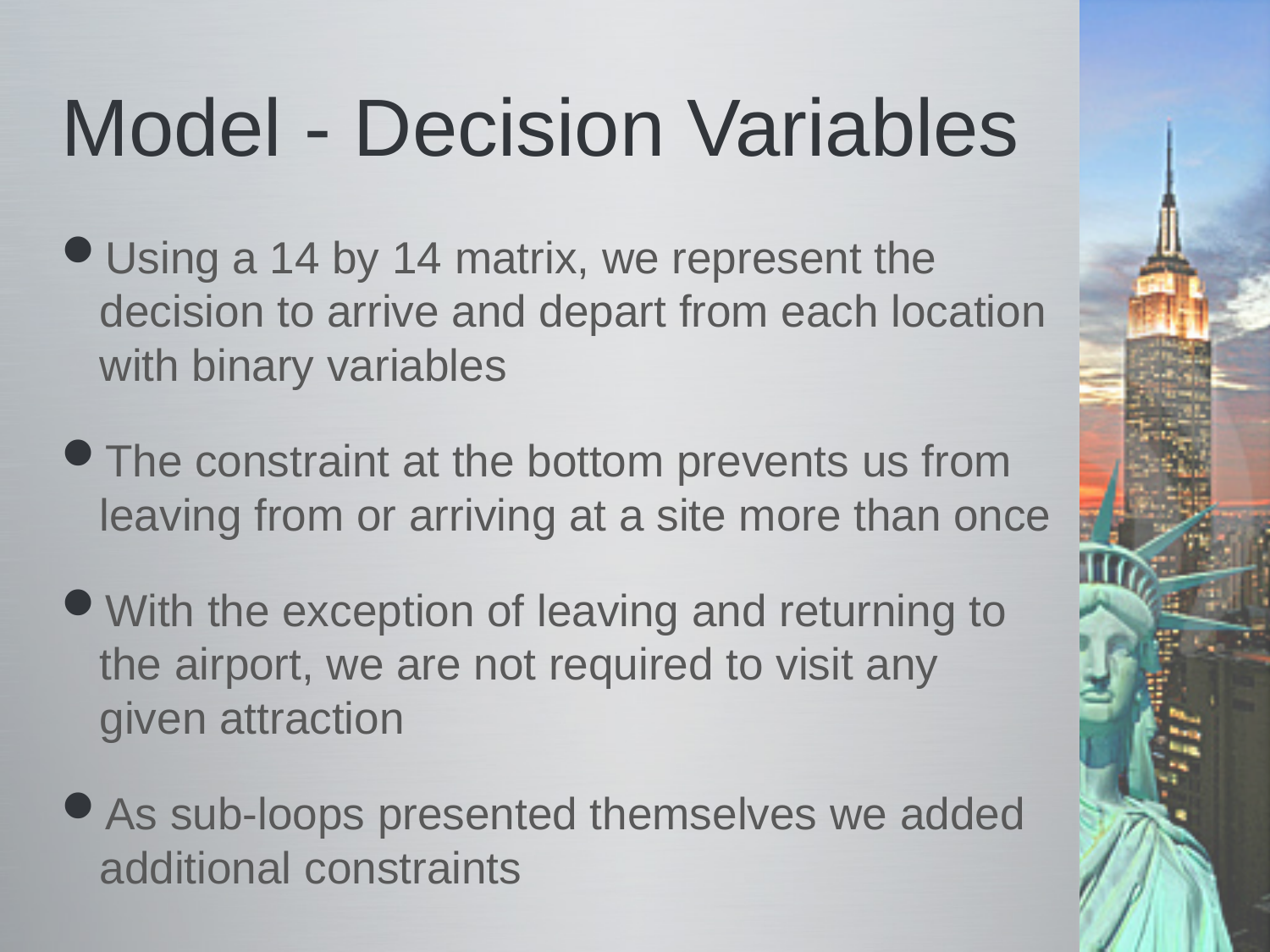

# Model - Decision Variables
Using a 14 by 14 matrix, we represent the decision to arrive and depart from each location with binary variables
The constraint at the bottom prevents us from leaving from or arriving at a site more than once
With the exception of leaving and returning to the airport, we are not required to visit any given attraction
As sub-loops presented themselves we added additional constraints